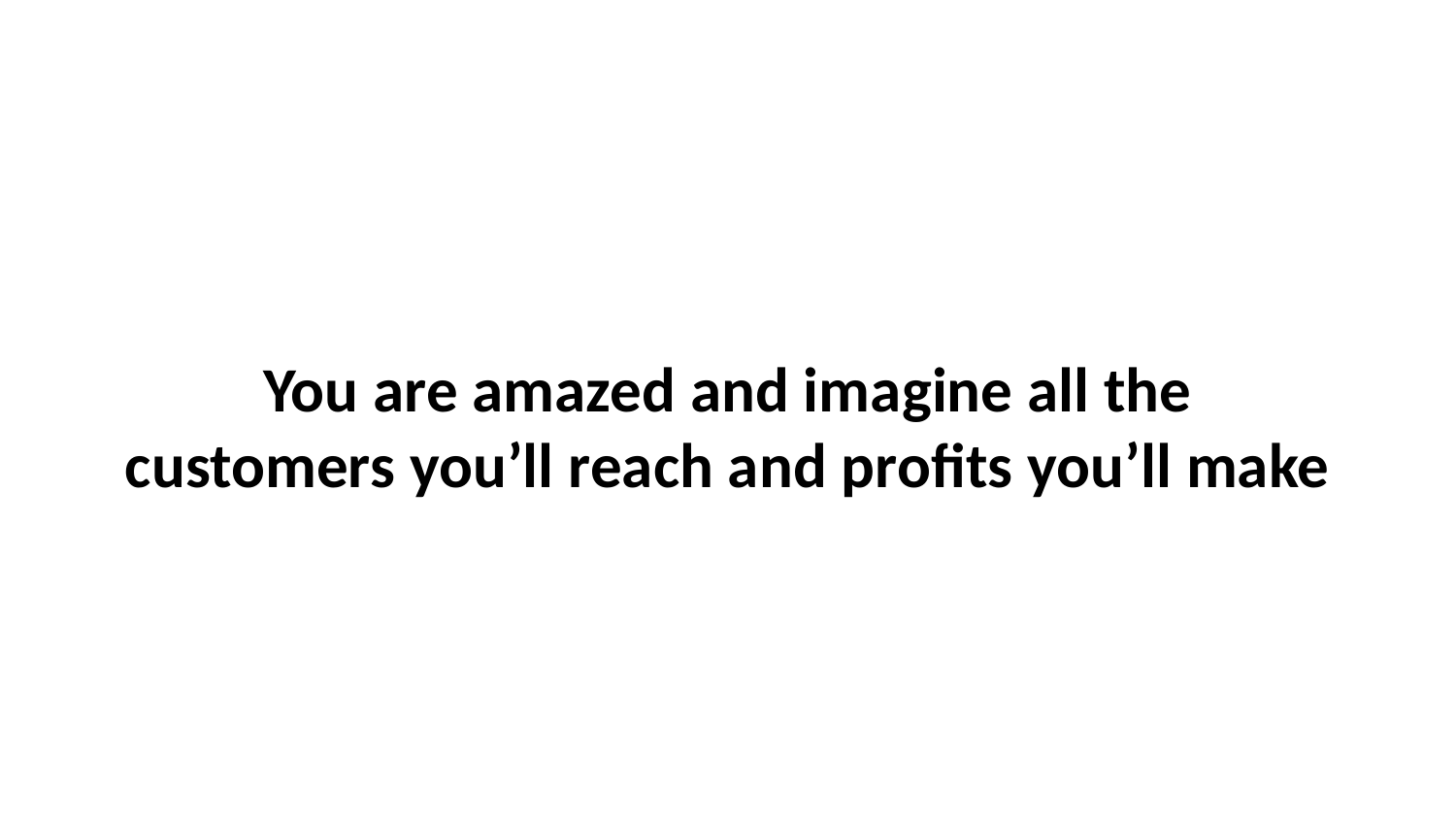

# You are amazed and imagine all the customers you’ll reach and profits you’ll make